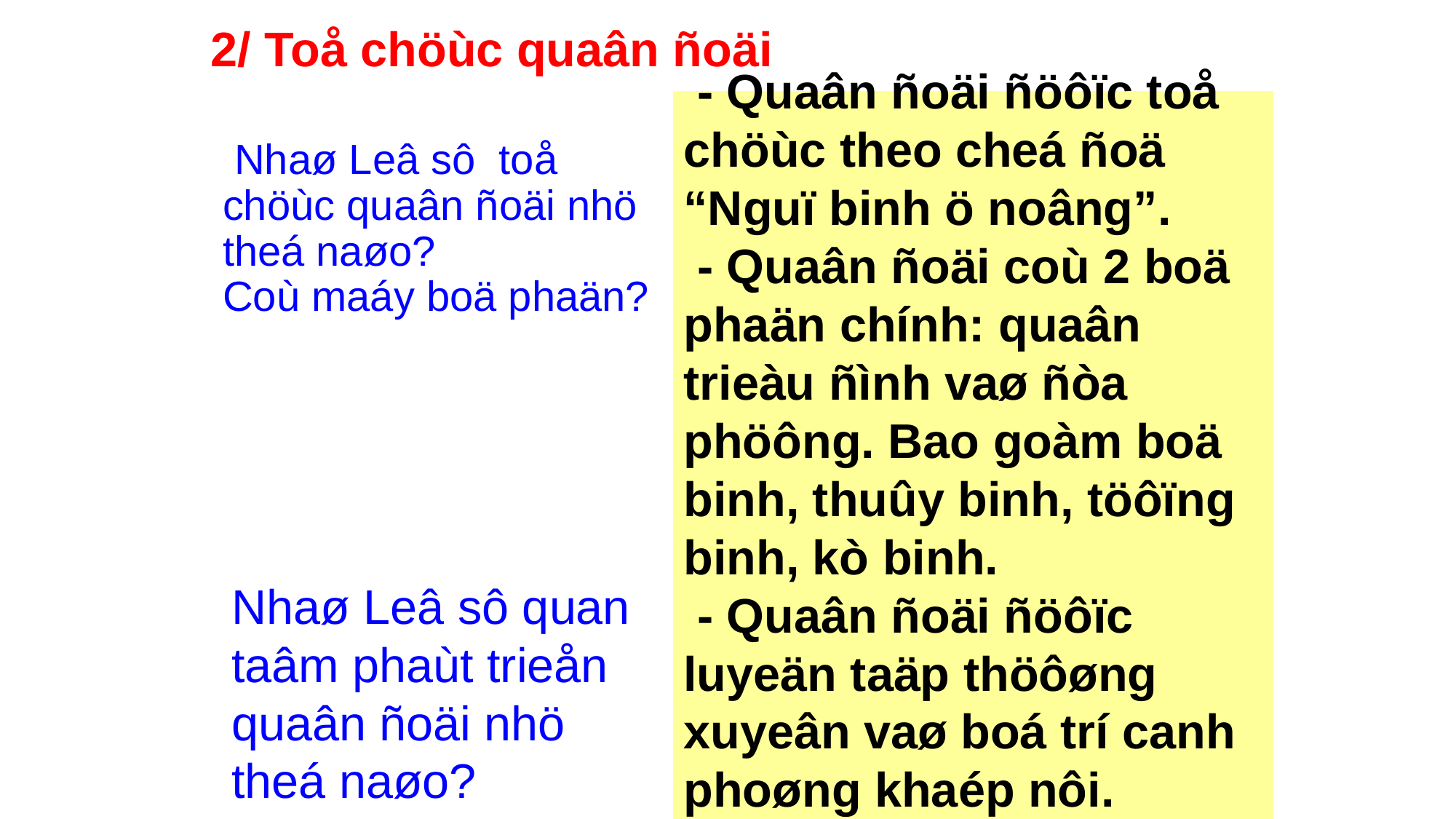

2/ Toå chöùc quaân ñoäi

 - Quaân ñoäi ñöôïc toå chöùc theo cheá ñoä “Nguï binh ö noâng”.
 - Quaân ñoäi coù 2 boä phaän chính: quaân trieàu ñình vaø ñòa phöông. Bao goàm boä binh, thuûy binh, töôïng binh, kò binh.
 - Quaân ñoäi ñöôïc luyeän taäp thöôøng xuyeân vaø boá trí canh phoøng khaép nôi.

# Nhaø Leâ sô  toå chöùc quaân ñoäi nhö theá naøo? Coù maáy boä phaän?
Nhaø Leâ sô quan taâm phaùt trieån quaân ñoäi nhö theá naøo?